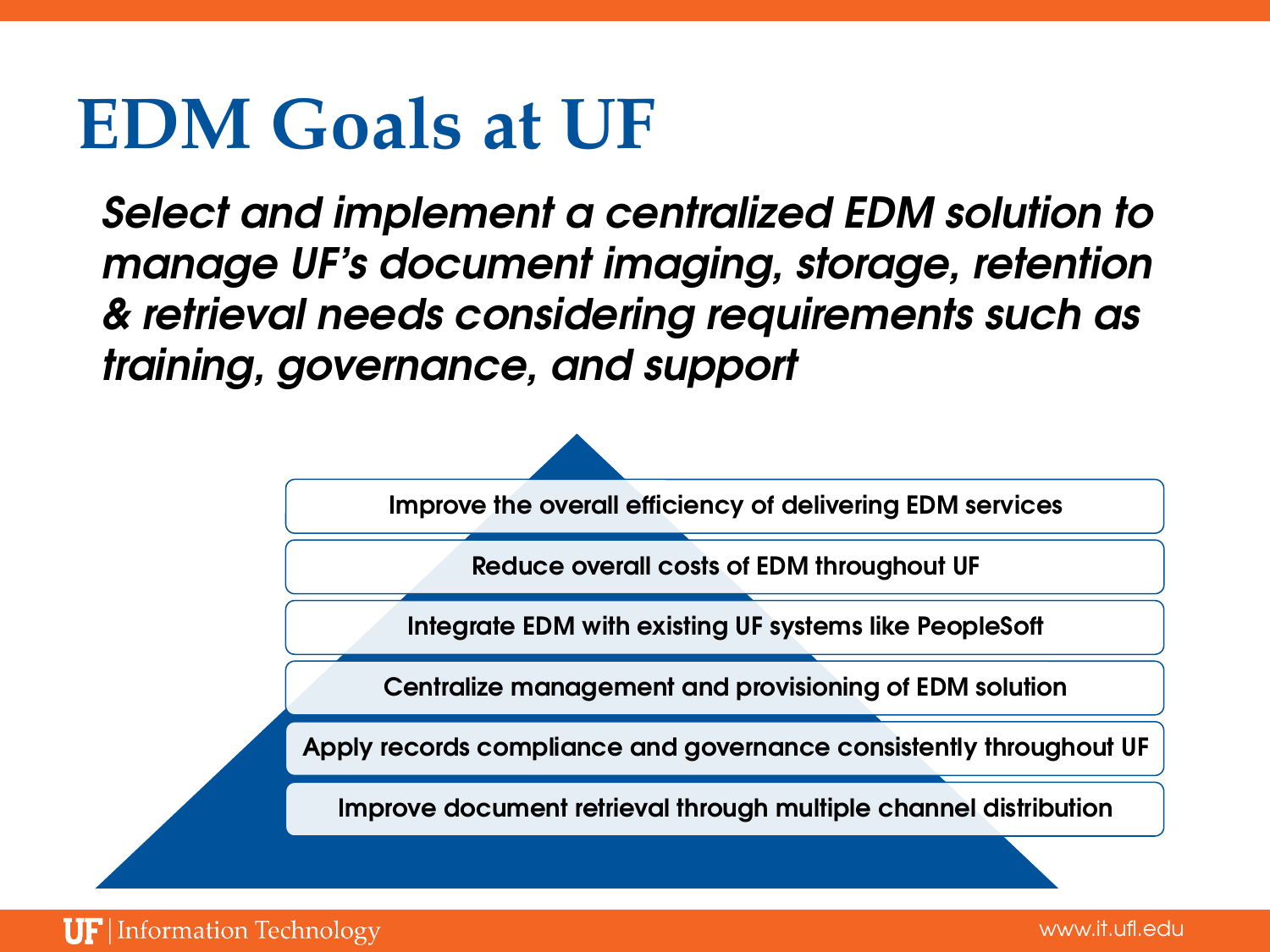

# EDM Goals at UF
Select and implement a centralized EDM solution to manage UF’s document imaging, storage, retention & retrieval needs considering requirements such as training, governance, and support
Improve the overall efficiency of delivering EDM services
Reduce overall costs of EDM throughout UF
Integrate EDM with existing UF systems like PeopleSoft
Centralize management and provisioning of EDM solution
Apply records compliance and governance consistently throughout UF
Improve document retrieval through multiple channel distribution